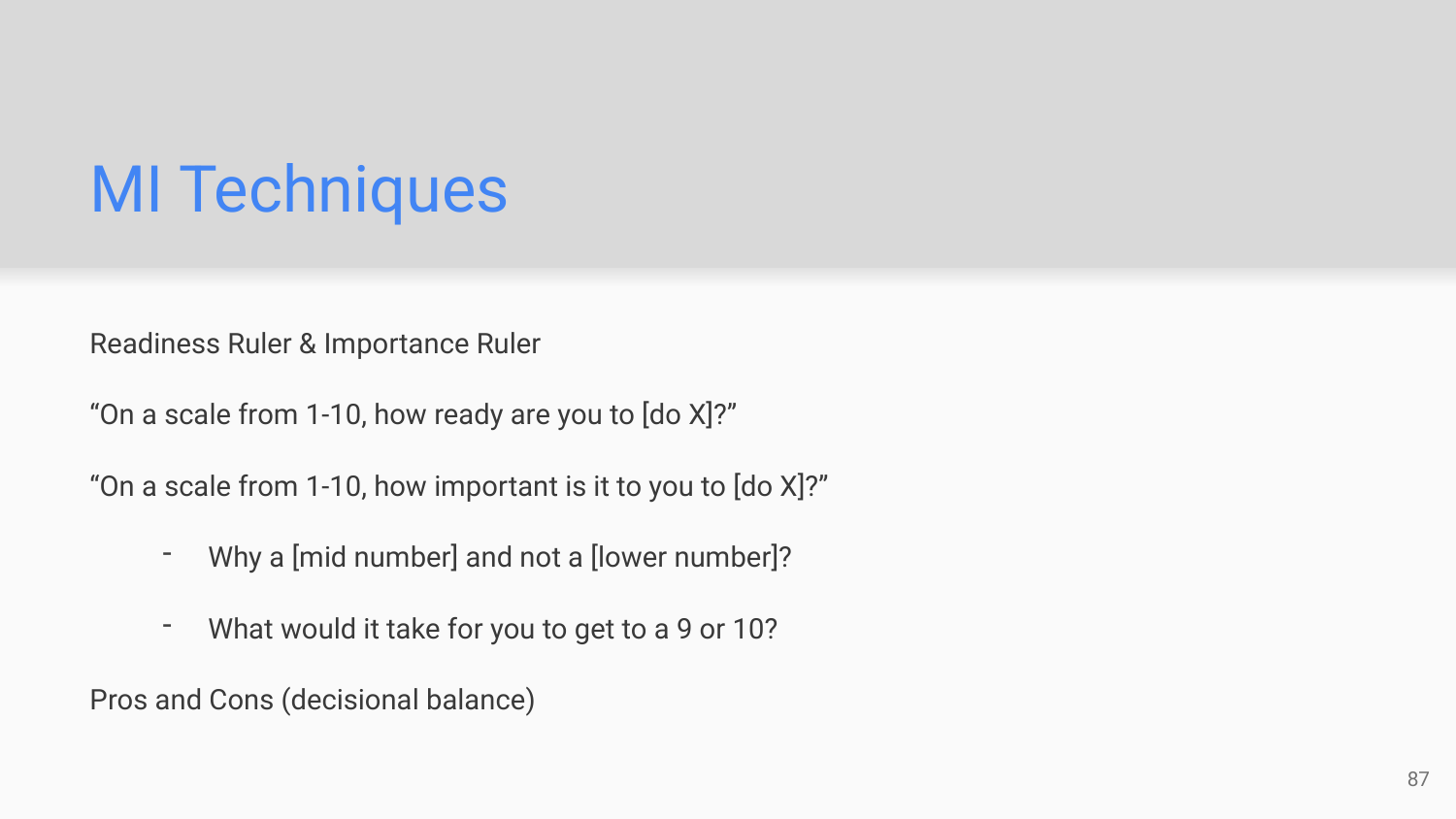

# MI Techniques
Readiness Ruler & Importance Ruler
“On a scale from 1-10, how ready are you to [do X]?”
“On a scale from 1-10, how important is it to you to [do X]?”
Why a [mid number] and not a [lower number]?
What would it take for you to get to a 9 or 10?
Pros and Cons (decisional balance)

87